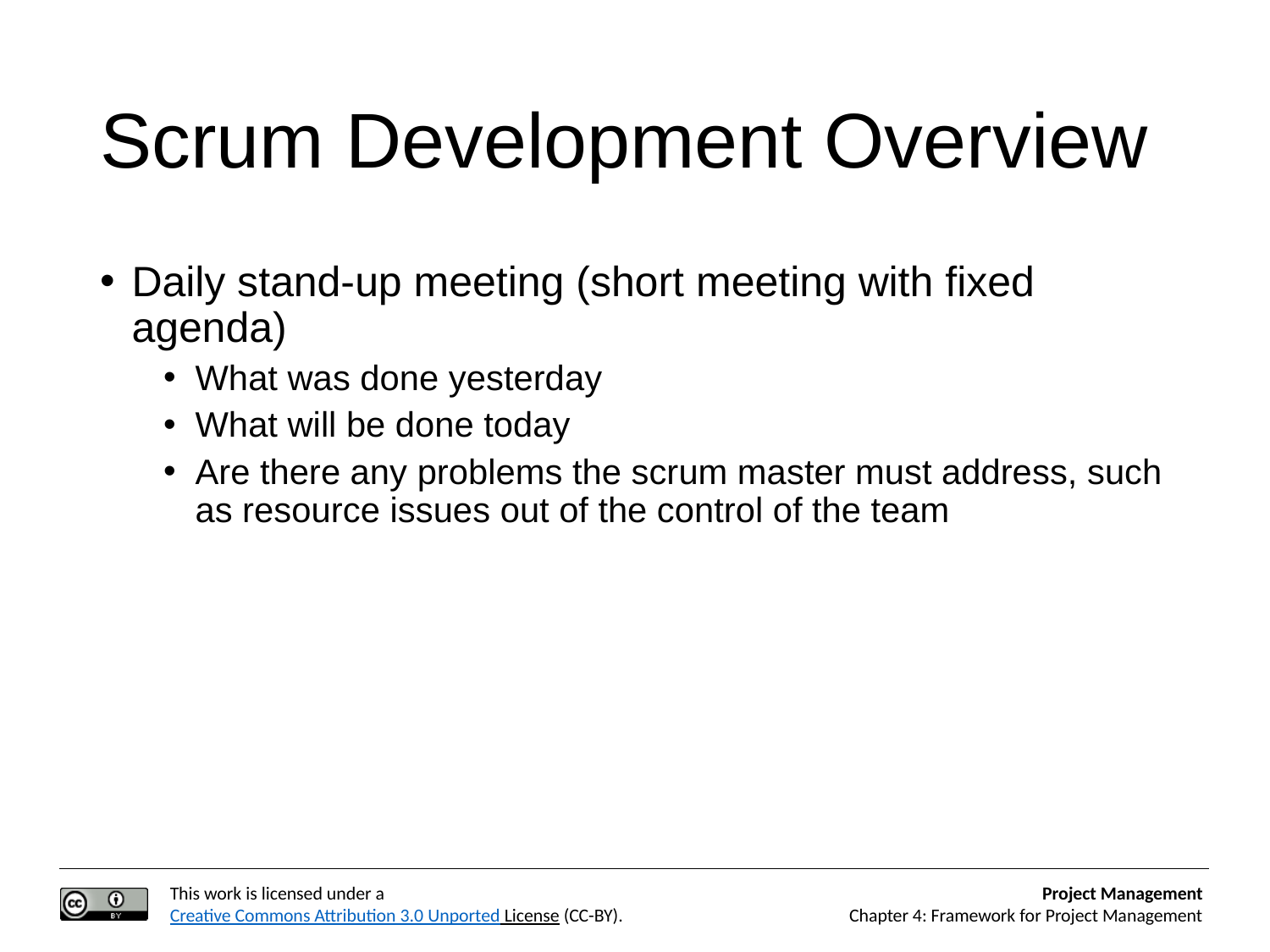

# Scrum Development Overview
Daily stand-up meeting (short meeting with fixed agenda)
What was done yesterday
What will be done today
Are there any problems the scrum master must address, such as resource issues out of the control of the team